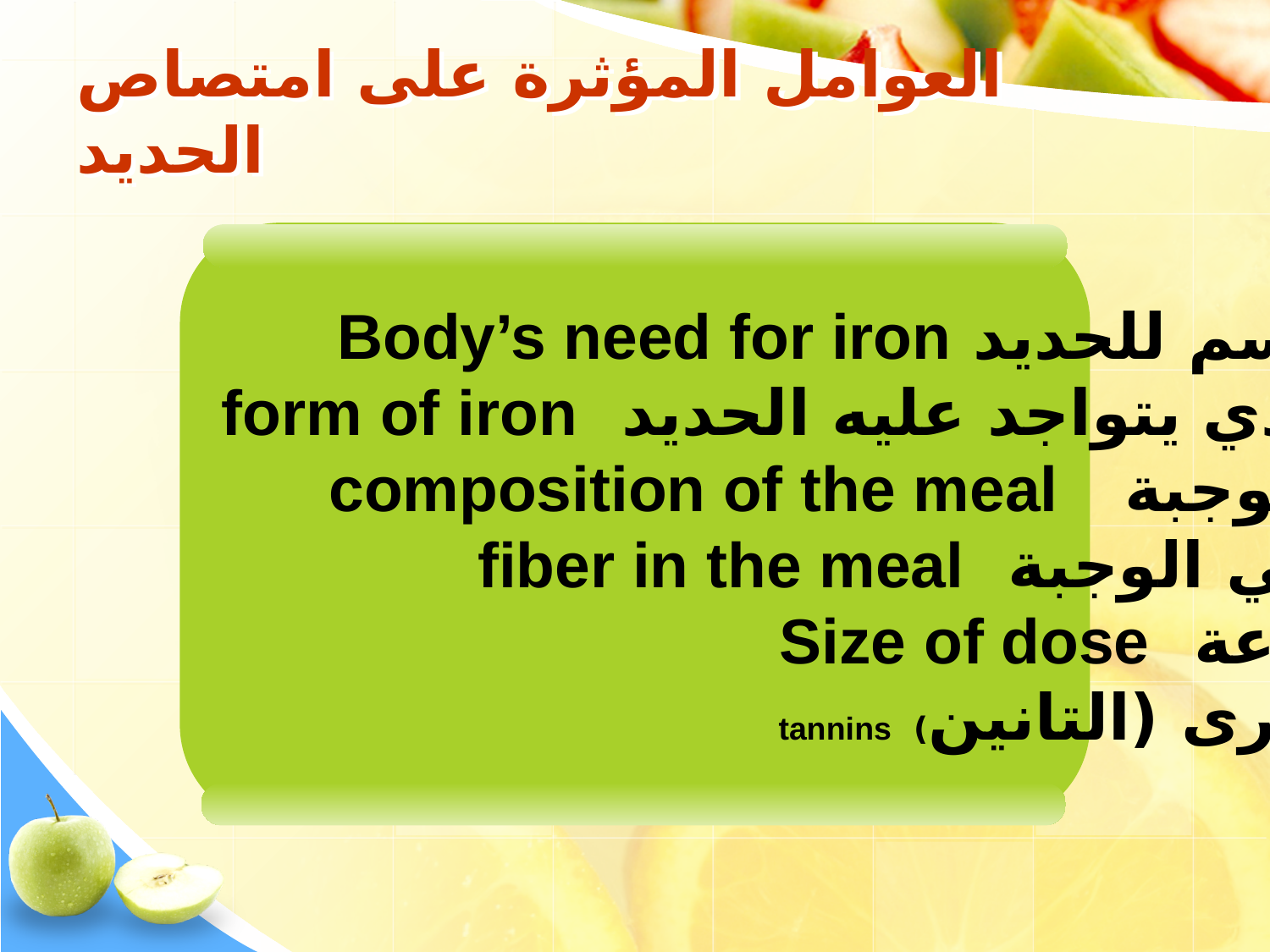

# العوامل المؤثرة على امتصاص الحديد
1. حاجة الجسم للحديد Body’s need for iron
2. الشكل الذي يتواجد عليه الحديد  form of iron
3. مكونات الوجبة   composition of the meal
4. الألياف في الوجبة  fiber in the meal
5. حجم الجرعة  Size of dose
6. عوامل أخرى (التانين)  tannins